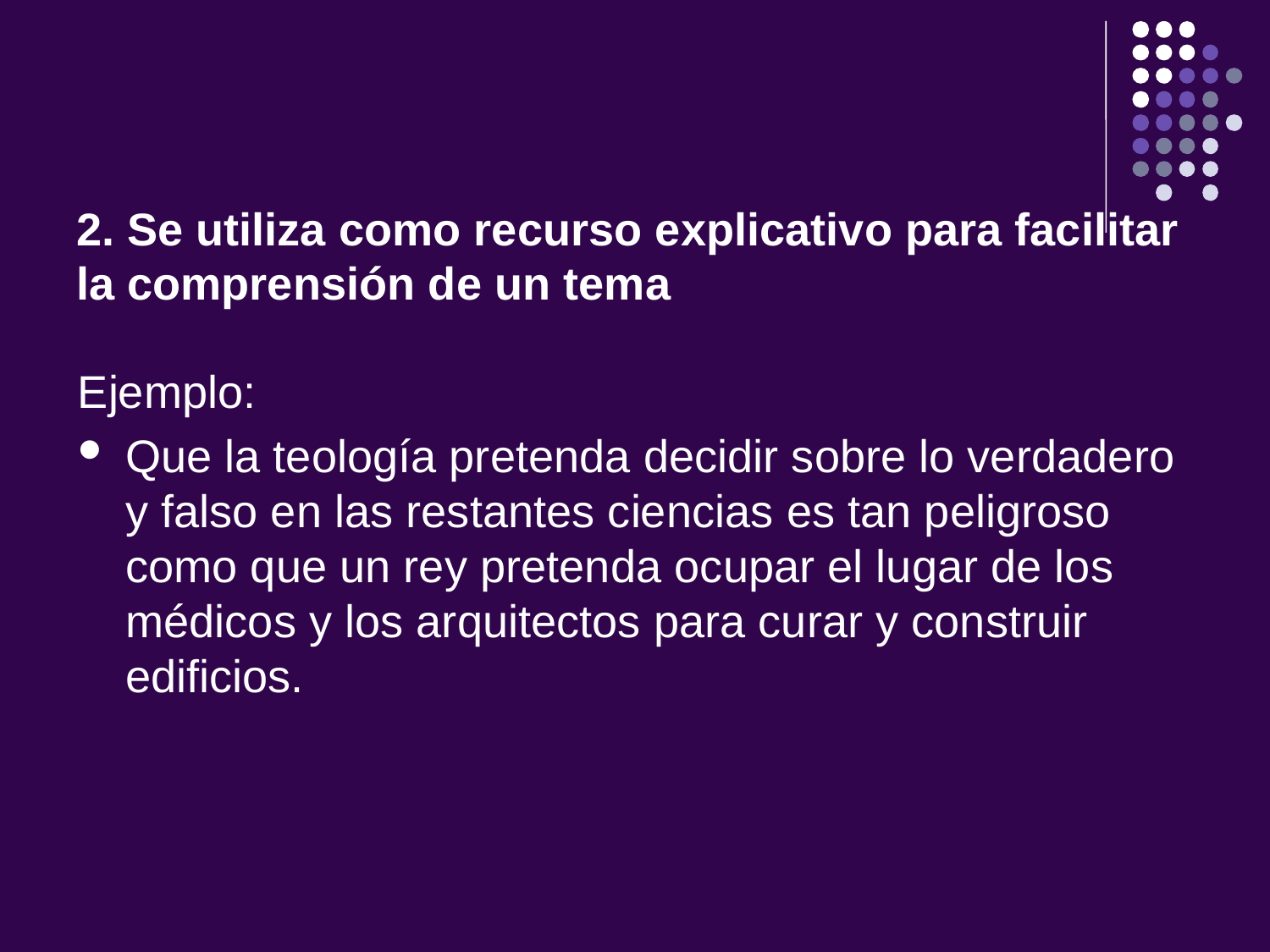

# 2. Se utiliza como recurso explicativo para facilitar la comprensión de un tema
Ejemplo:
Que la teología pretenda decidir sobre lo verdadero y falso en las restantes ciencias es tan peligroso como que un rey pretenda ocupar el lugar de los médicos y los arquitectos para curar y construir edificios.